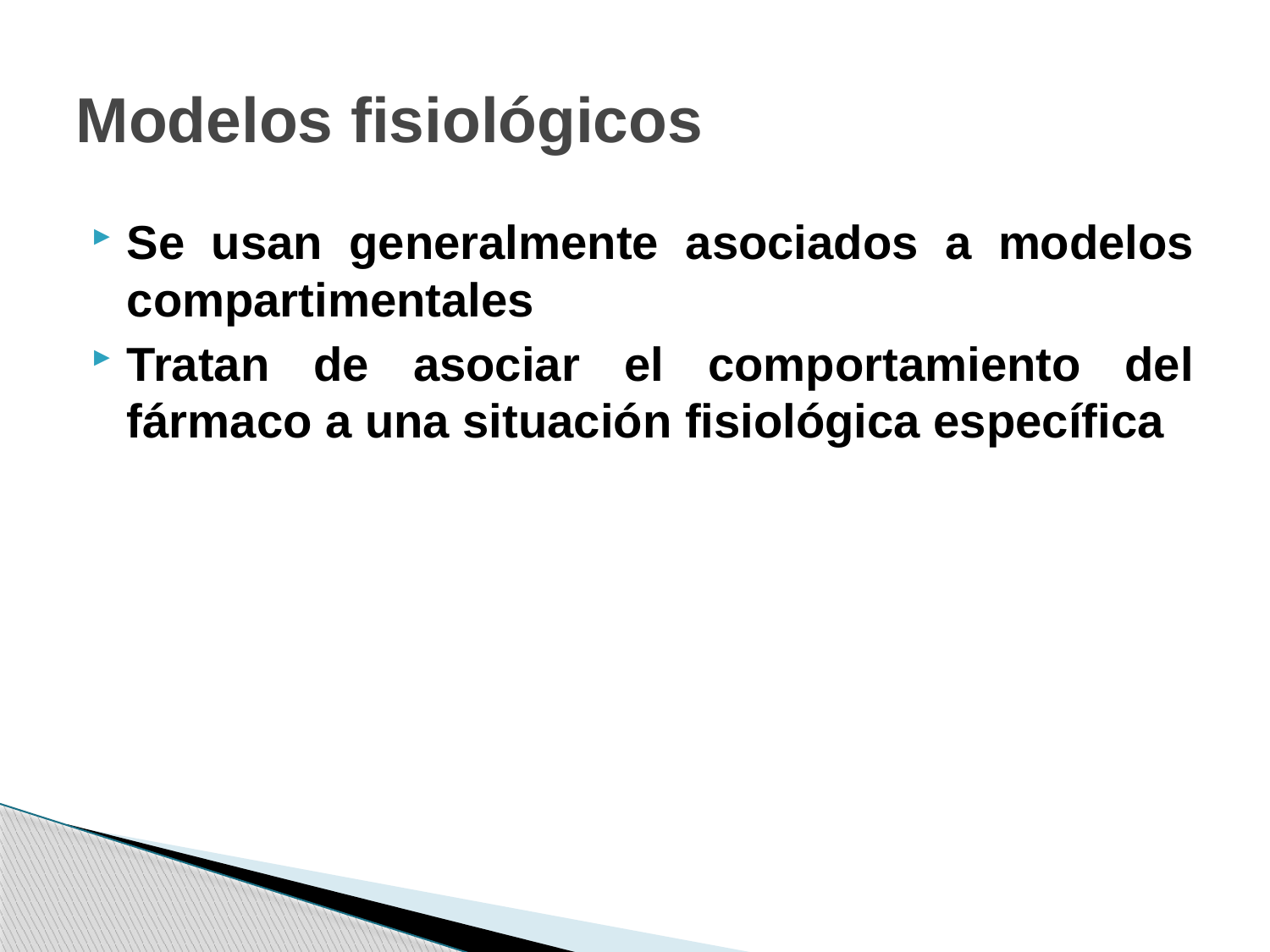

# Modelos fisiológicos
Se usan generalmente asociados a modelos compartimentales
Tratan de asociar el comportamiento del fármaco a una situación fisiológica específica